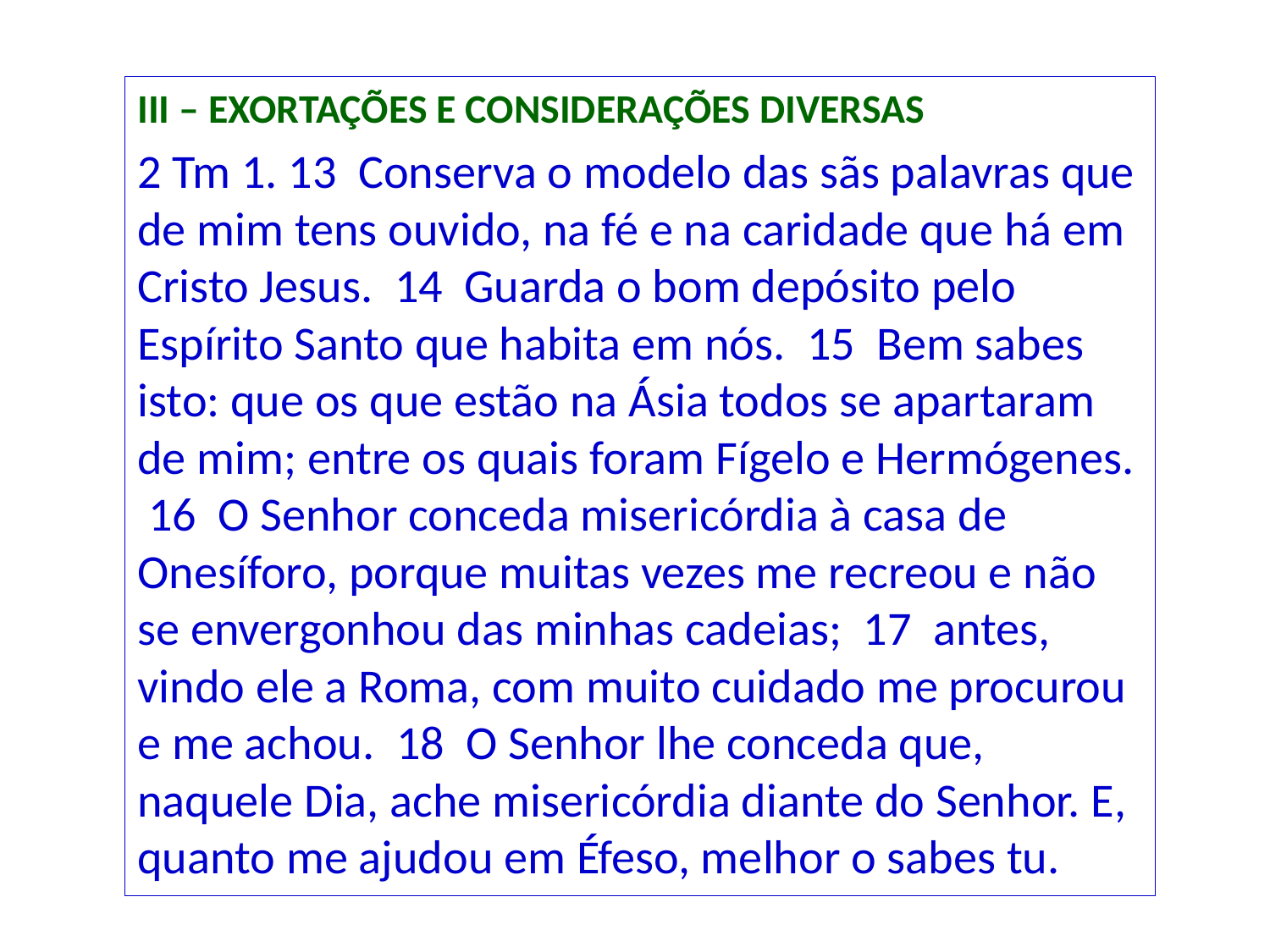

III – EXORTAÇÕES E CONSIDERAÇÕES DIVERSAS
2 Tm 1. 13  Conserva o modelo das sãs palavras que de mim tens ouvido, na fé e na caridade que há em Cristo Jesus.  14  Guarda o bom depósito pelo Espírito Santo que habita em nós.  15  Bem sabes isto: que os que estão na Ásia todos se apartaram de mim; entre os quais foram Fígelo e Hermógenes.  16  O Senhor conceda misericórdia à casa de Onesíforo, porque muitas vezes me recreou e não se envergonhou das minhas cadeias;  17  antes, vindo ele a Roma, com muito cuidado me procurou e me achou.  18  O Senhor lhe conceda que, naquele Dia, ache misericórdia diante do Senhor. E, quanto me ajudou em Éfeso, melhor o sabes tu.